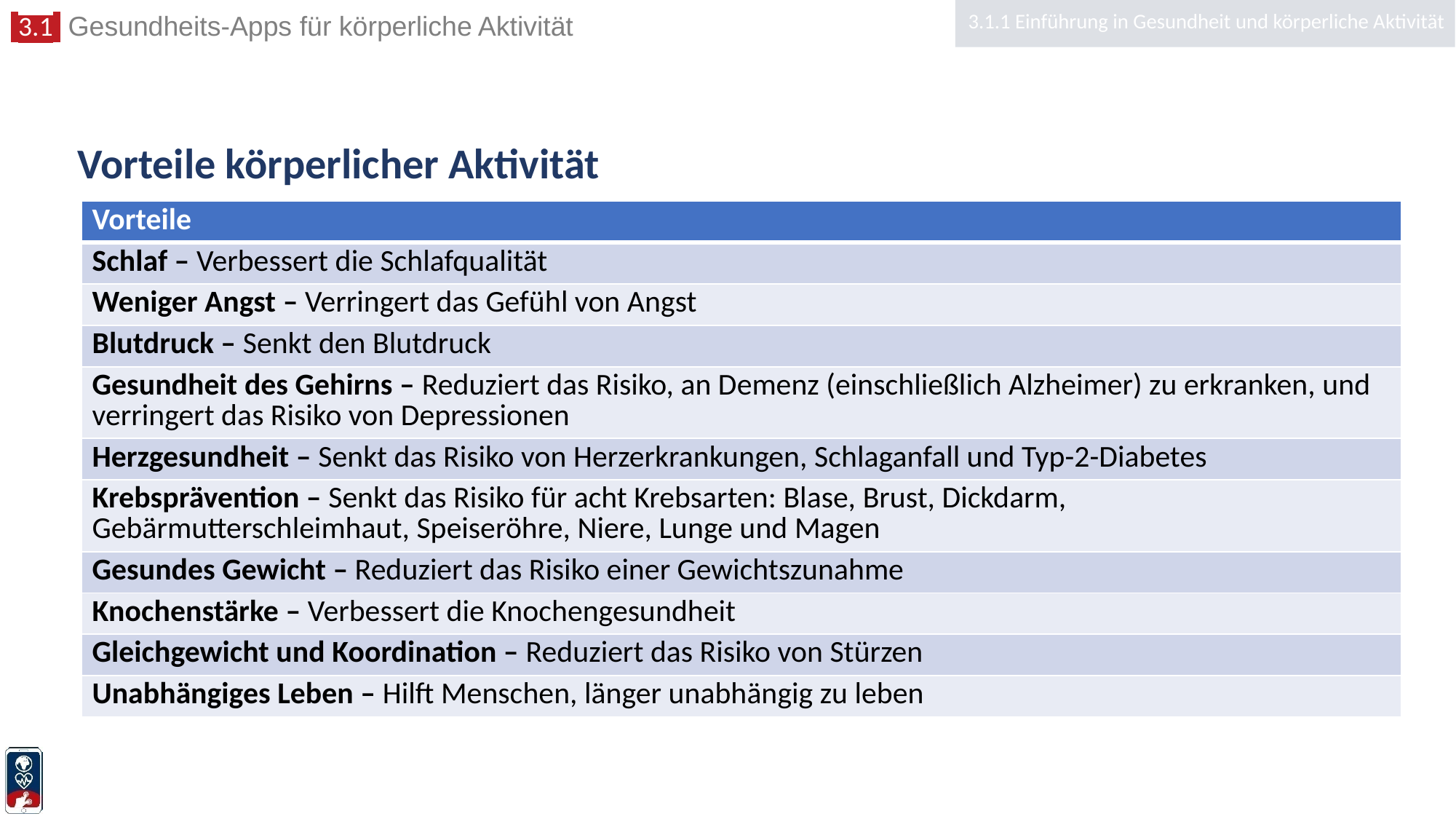

3.1.1 Einführung in Gesundheit und körperliche Aktivität
# Vorteile körperlicher Aktivität
| Vorteile |
| --- |
| Schlaf – Verbessert die Schlafqualität |
| Weniger Angst – Verringert das Gefühl von Angst |
| Blutdruck – Senkt den Blutdruck |
| Gesundheit des Gehirns – Reduziert das Risiko, an Demenz (einschließlich Alzheimer) zu erkranken, und verringert das Risiko von Depressionen |
| Herzgesundheit – Senkt das Risiko von Herzerkrankungen, Schlaganfall und Typ-2-Diabetes |
| Krebsprävention – Senkt das Risiko für acht Krebsarten: Blase, Brust, Dickdarm, Gebärmutterschleimhaut, Speiseröhre, Niere, Lunge und Magen |
| Gesundes Gewicht – Reduziert das Risiko einer Gewichtszunahme |
| Knochenstärke – Verbessert die Knochengesundheit |
| Gleichgewicht und Koordination – Reduziert das Risiko von Stürzen |
| Unabhängiges Leben – Hilft Menschen, länger unabhängig zu leben |